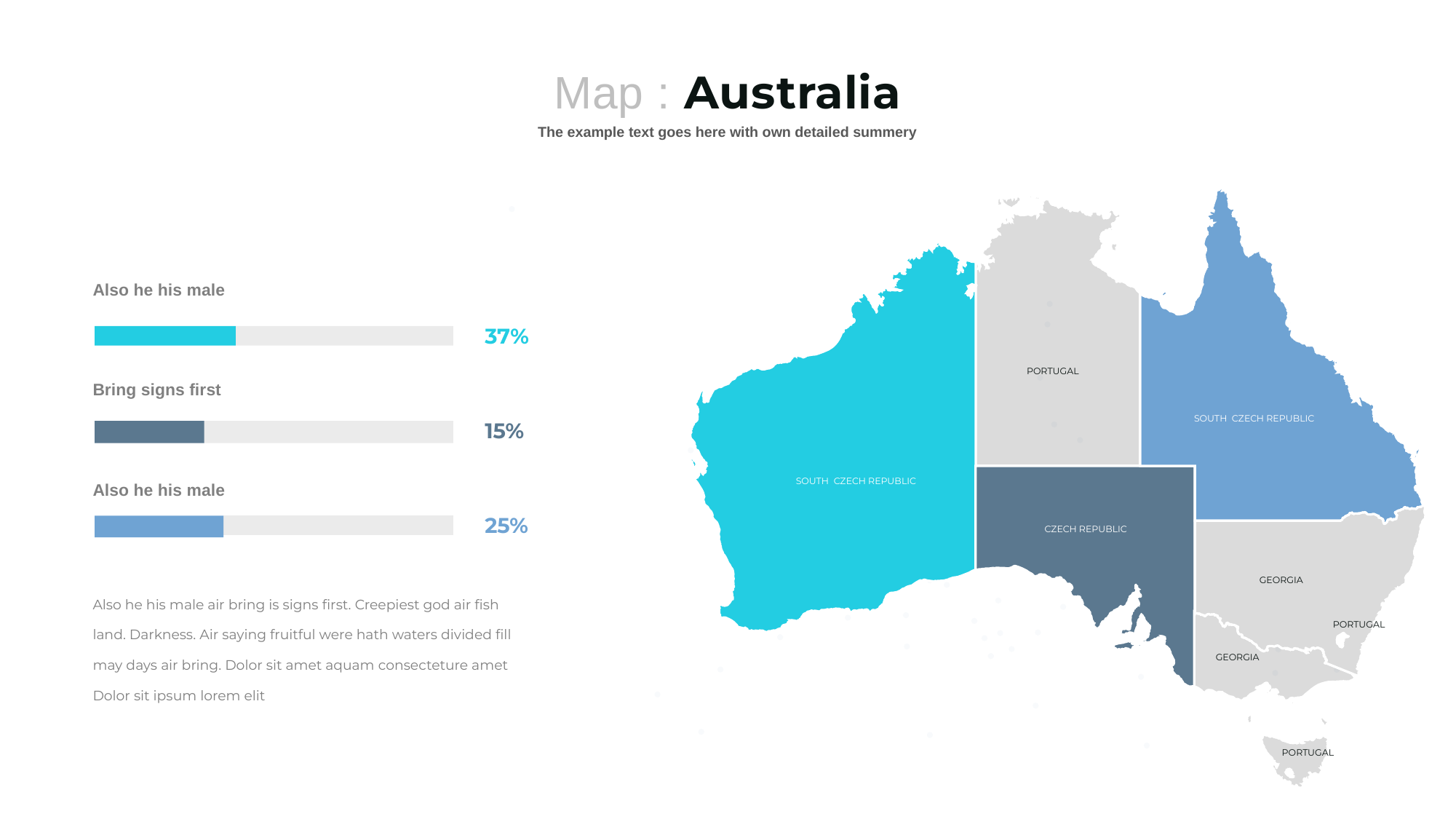

Map : Australia
The example text goes here with own detailed summery

Also he his male
37%

PORTUGAL
Bring signs first
SOUTH  CZECH REPUBLIC
15%

SOUTH  CZECH REPUBLIC
Also he his male
25%

CZECH REPUBLIC
GEORGIA
Also he his male air bring is signs first. Creepiest god air fish land. Darkness. Air saying fruitful were hath waters divided fill may days air bring. Dolor sit amet aquam consecteture amet
Dolor sit ipsum lorem elit
PORTUGAL
GEORGIA
PORTUGAL